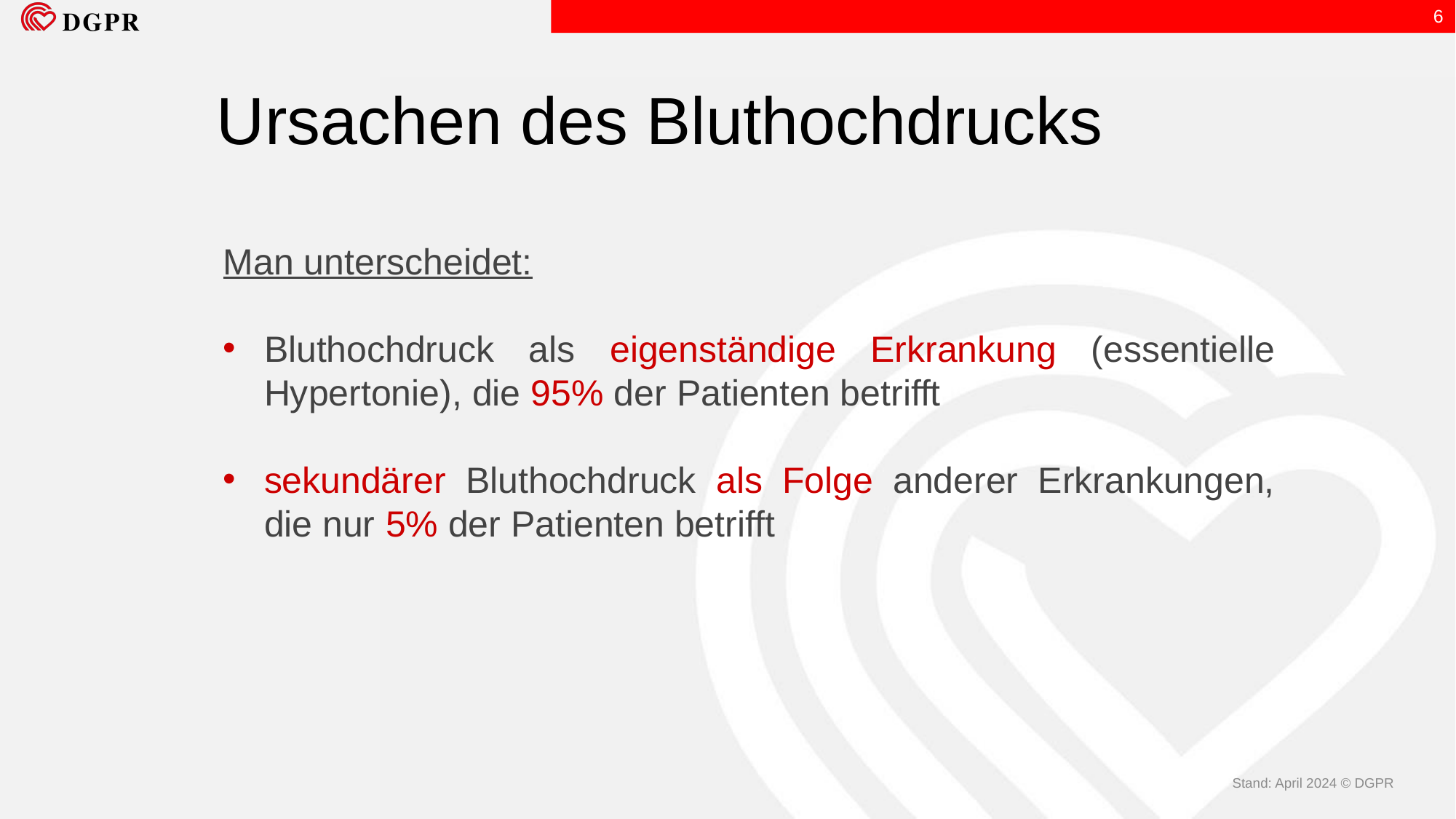

6
Ursachen des Bluthochdrucks
Man unterscheidet:

Bluthochdruck als eigenständige Erkrankung (essentielle Hypertonie), die 95% der Patienten betrifft

sekundärer Bluthochdruck als Folge anderer Erkrankungen, die nur 5% der Patienten betrifft
Stand: April 2024 © DGPR